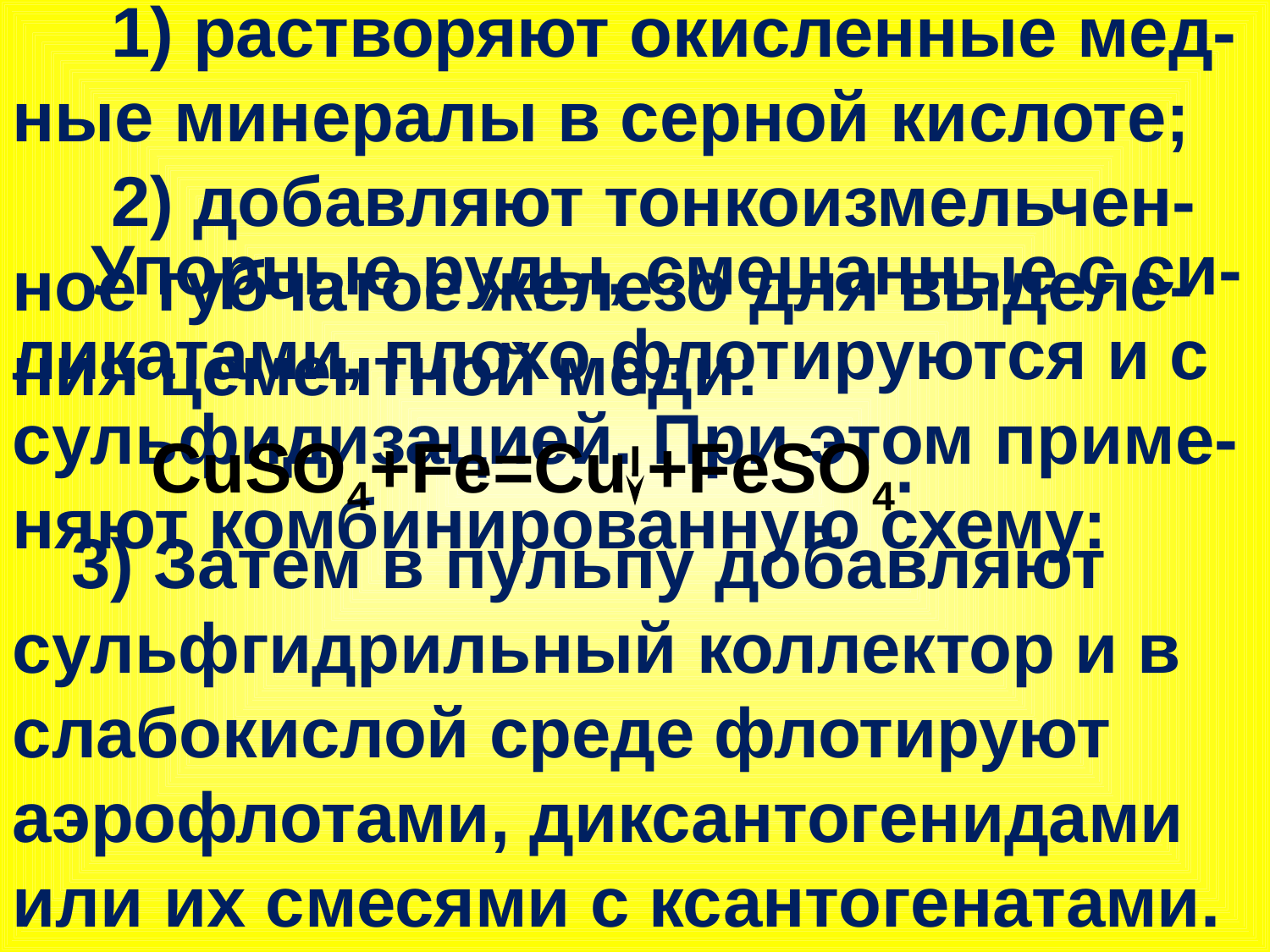

1) растворяют окисленные мед-ные минералы в серной кислоте;
     2) добавляют тонкоизмельчен-ное губчатое железо для выделе-ния цементной меди:

CuSO4+Fe=Cu +FeSO4.
    Упорные руды, смешанные с си-ликатами, плохо флотируются и с сульфидизацией. При этом приме-няют комбинированную схему:
   3) Затем в пульпу добавляют сульфгидрильный коллектор и в слабокислой среде флотируют аэрофлотами, диксантогенидами или их смесями с ксантогенатами.